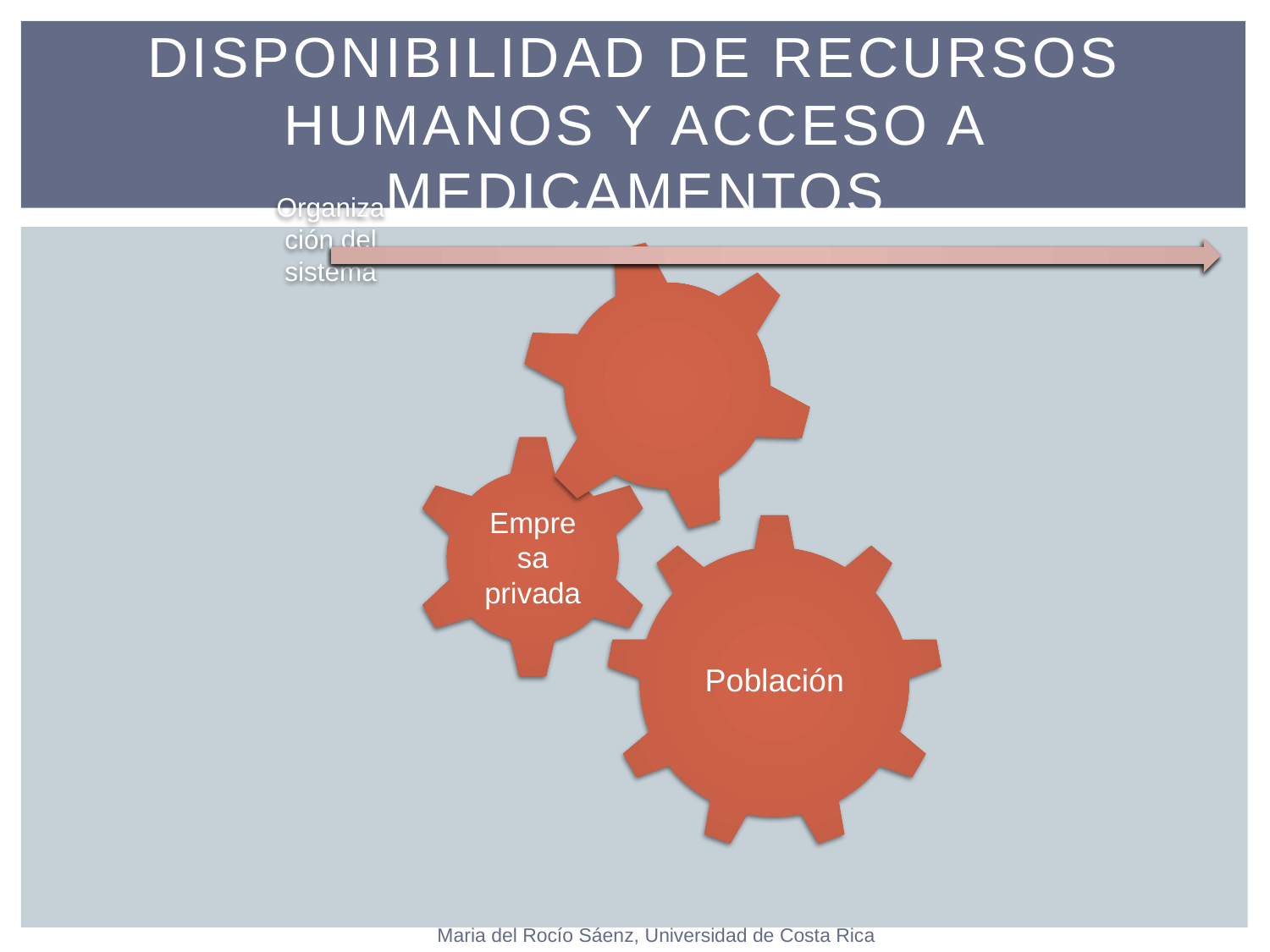

# Disponibilidad de recursos humanos y acceso a medicamentos
Población
Empresa privada
Maria del Rocío Sáenz, Universidad de Costa Rica